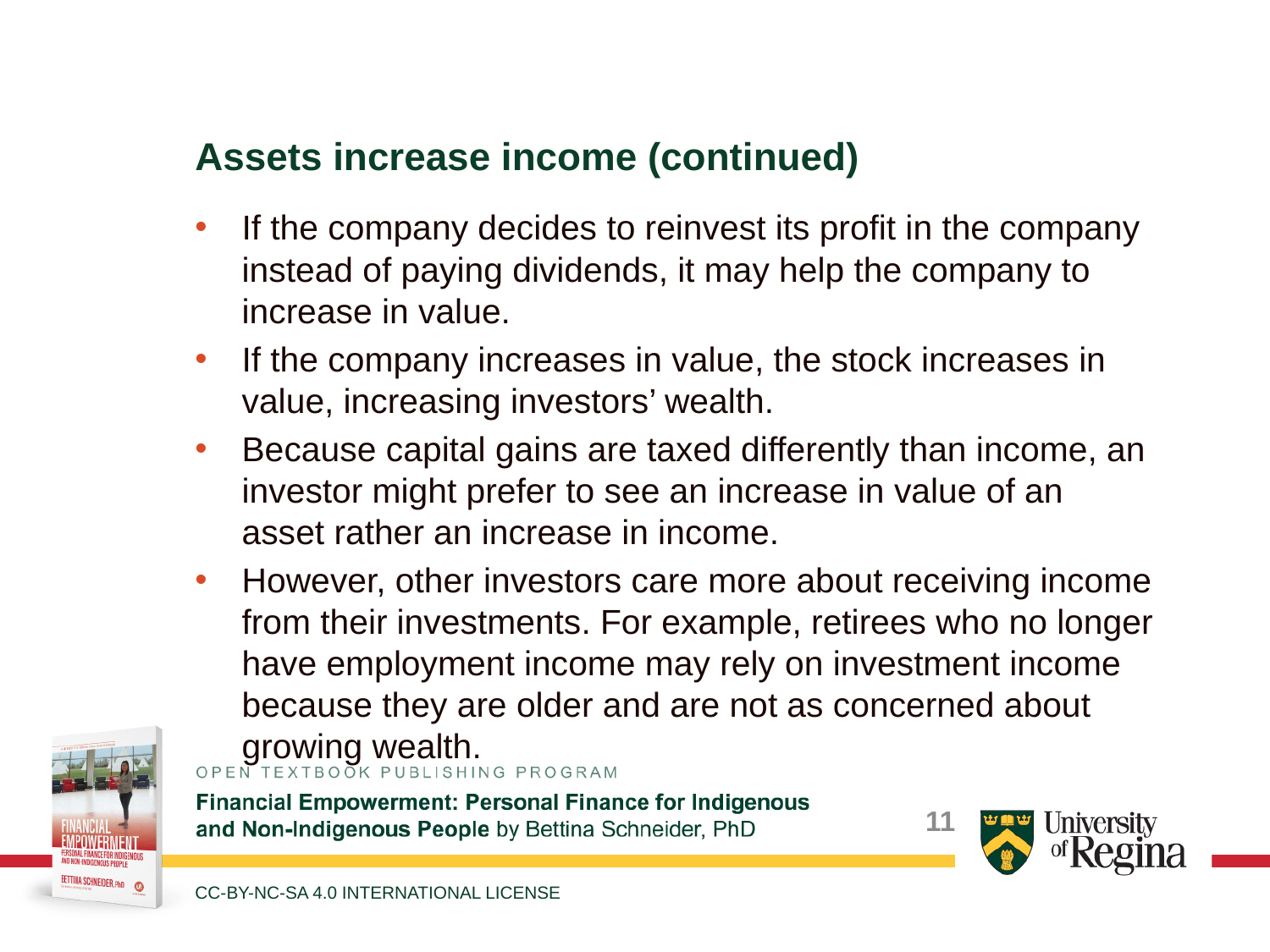

Assets increase income (continued)
If the company decides to reinvest its profit in the company instead of paying dividends, it may help the company to increase in value.
If the company increases in value, the stock increases in value, increasing investors’ wealth.
Because capital gains are taxed differently than income, an investor might prefer to see an increase in value of an
asset rather an increase in income.
However, other investors care more about receiving income from their investments. For example, retirees who no longer have employment income may rely on investment income because they are older and are not as concerned about growing wealth.

CC-BY-NC-SA 4.0 INTERNATIONAL LICENSE